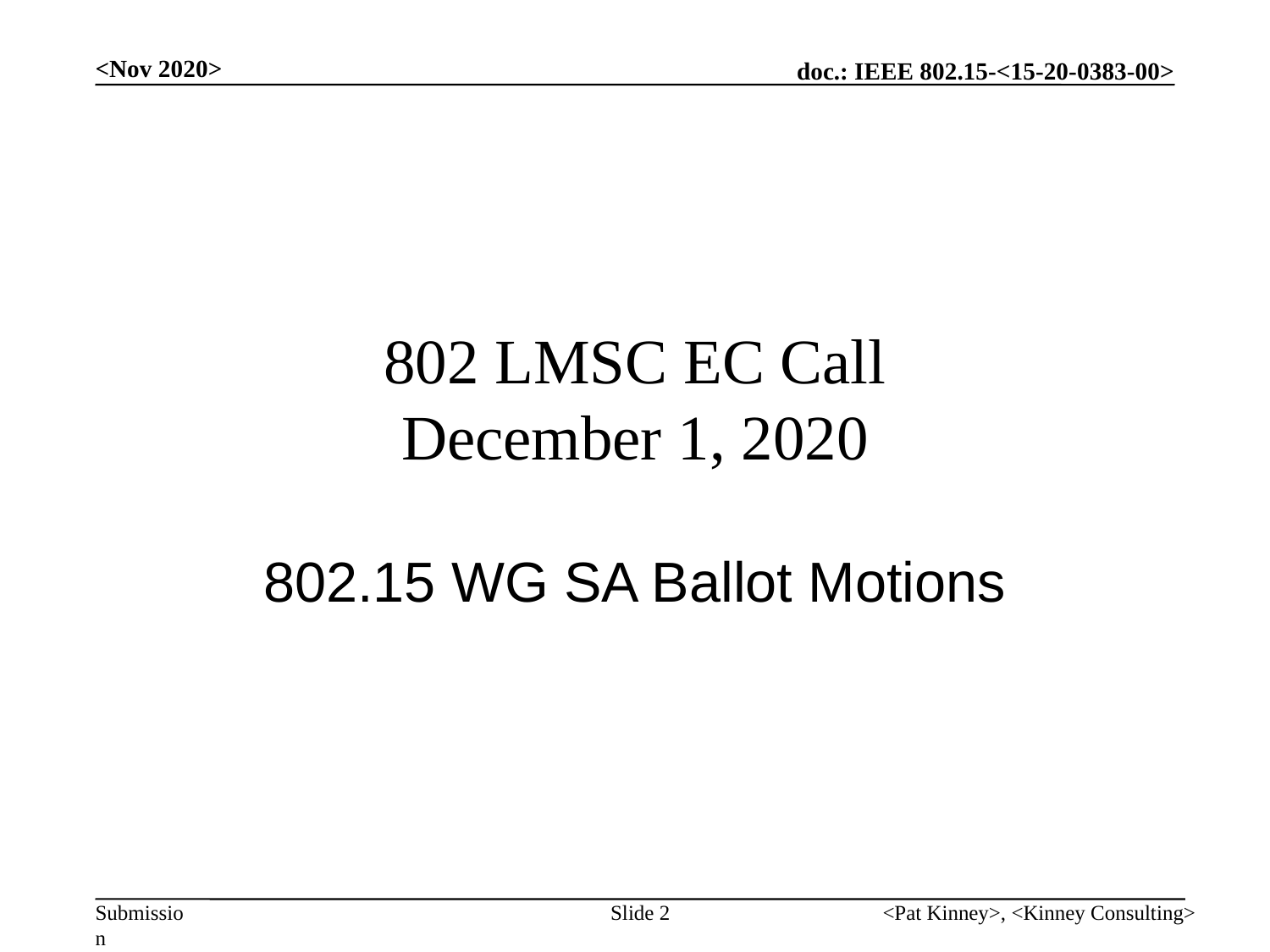

<Nov 2020>
# 802 LMSC EC Call December 1, 2020
802.15 WG SA Ballot Motions
Slide 2
<Pat Kinney>, <Kinney Consulting>